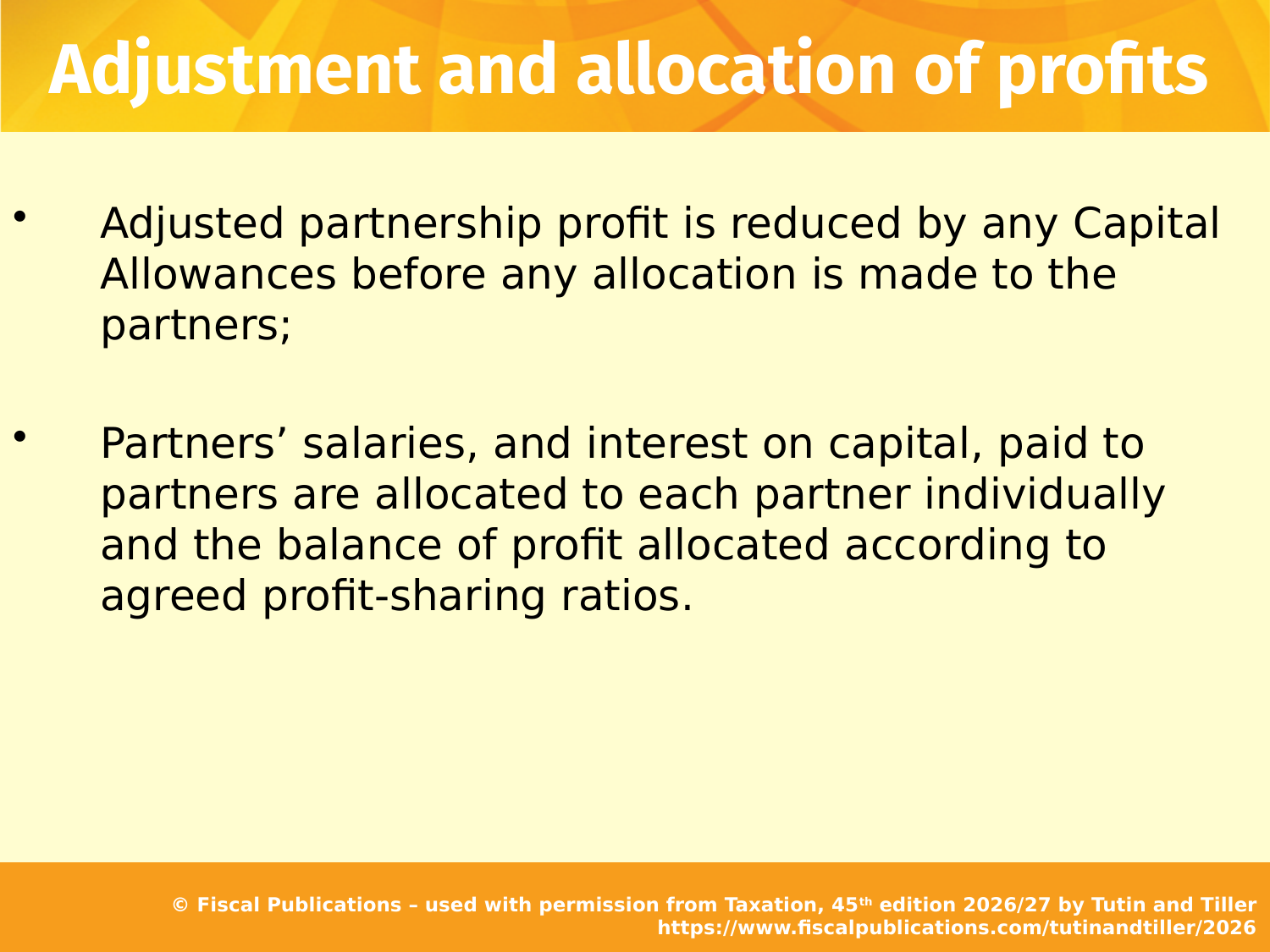

# Adjustment and allocation of profits

Adjusted partnership profit is reduced by any Capital Allowances before any allocation is made to the partners;

Partners’ salaries, and interest on capital, paid to partners are allocated to each partner individually and the balance of profit allocated according to agreed profit-sharing ratios.